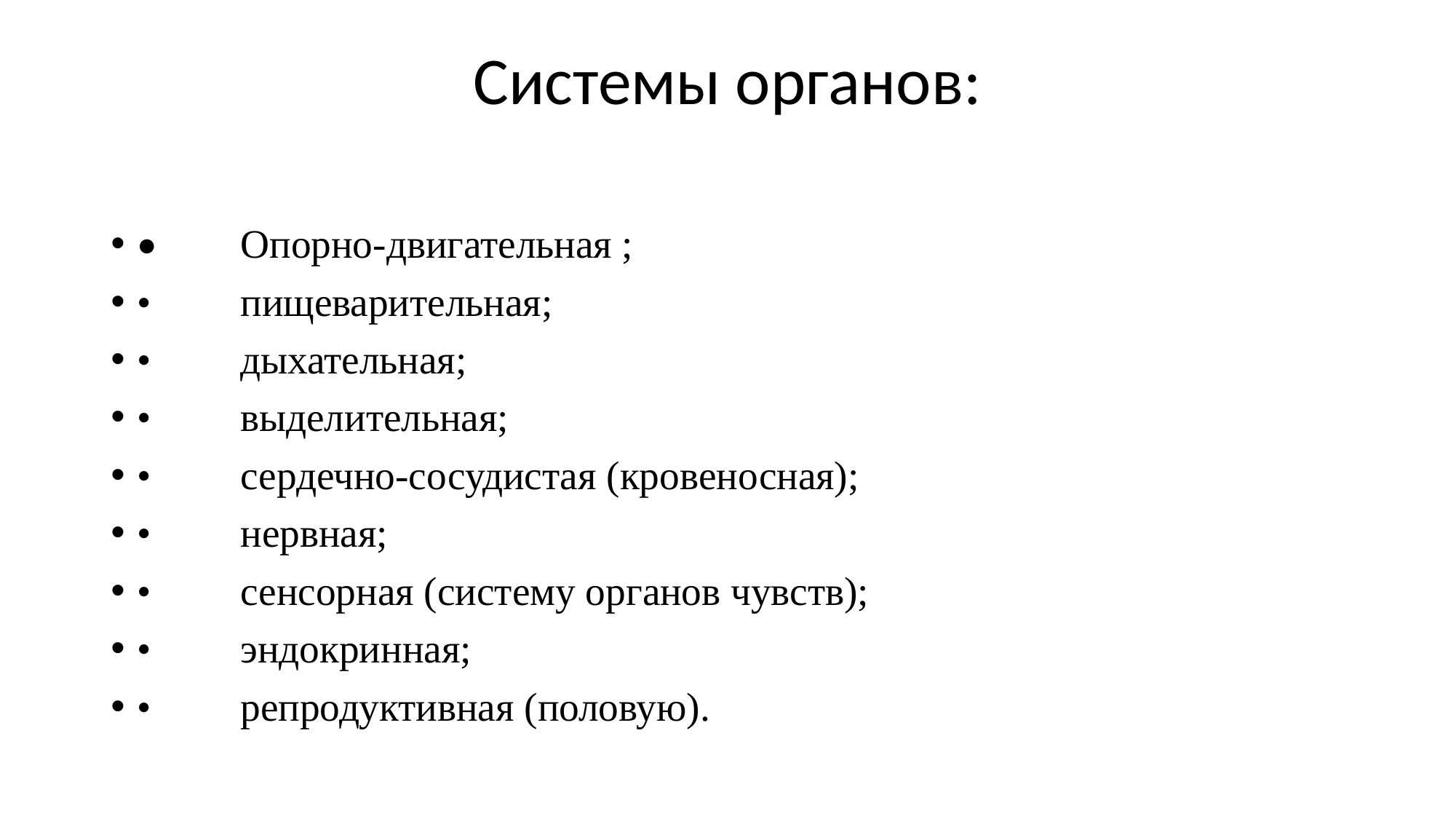

# Системы органов:
•	Опорно-двигательная ;
•	пищеварительная;
•	дыхательная;
•	выделительная;
•	сердечно-сосудистая (кровеносная);
•	нервная;
•	сенсорная (систему органов чувств);
•	эндокринная;
•	репродуктивная (половую).